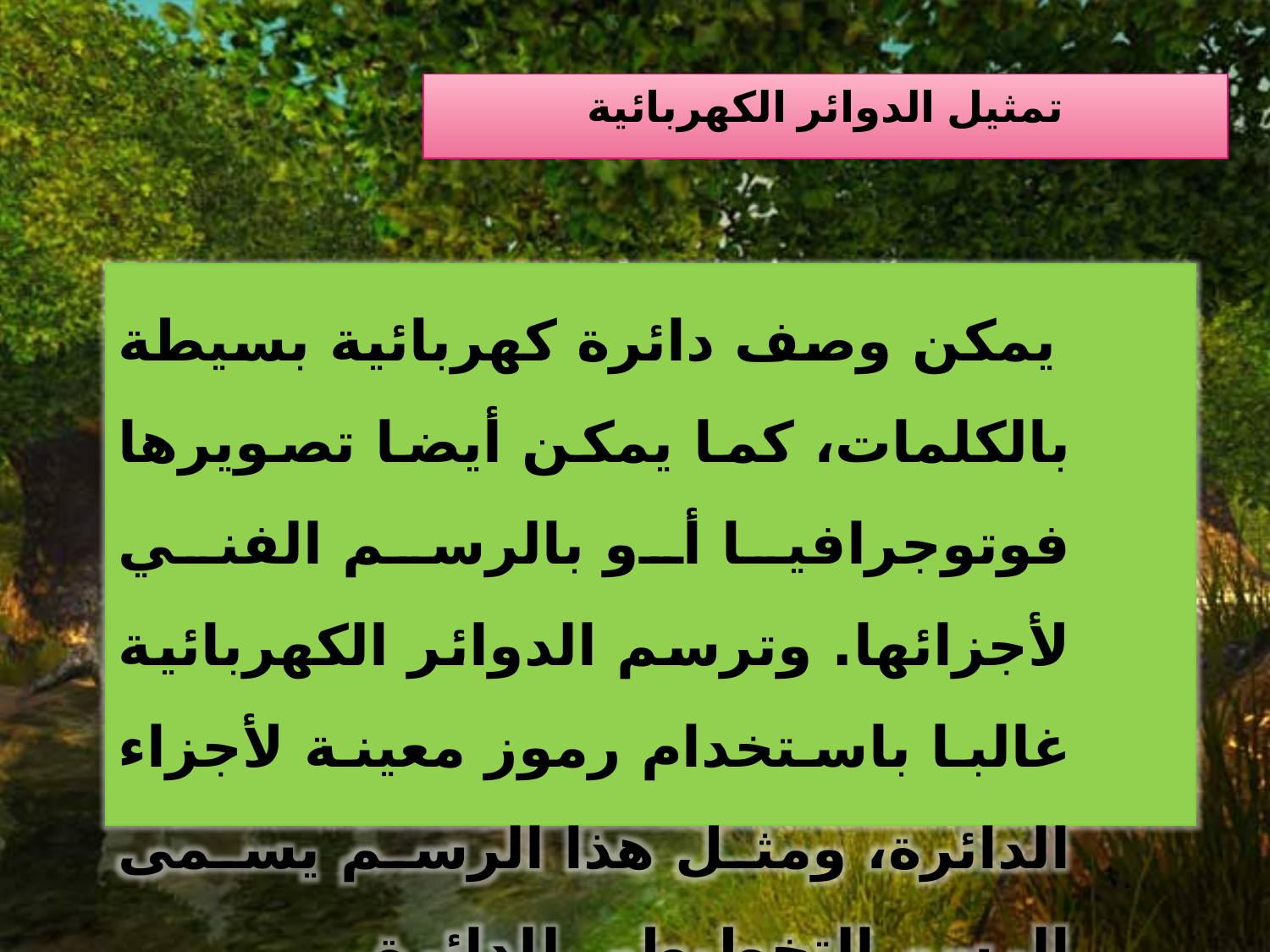

# تمثيل الدوائر الكهربائية
      يمكن وصف دائرة كهربائية بسيطة بالكلمات، كما يمكن أيضا تصويرها فوتوجرافيا أو بالرسم الفني لأجزائها. وترسم الدوائر الكهربائية غالبا باستخدام رموز معينة لأجزاء الدائرة، ومثل هذا الرسم يسمى الرسم التخطيطي للدائرة.